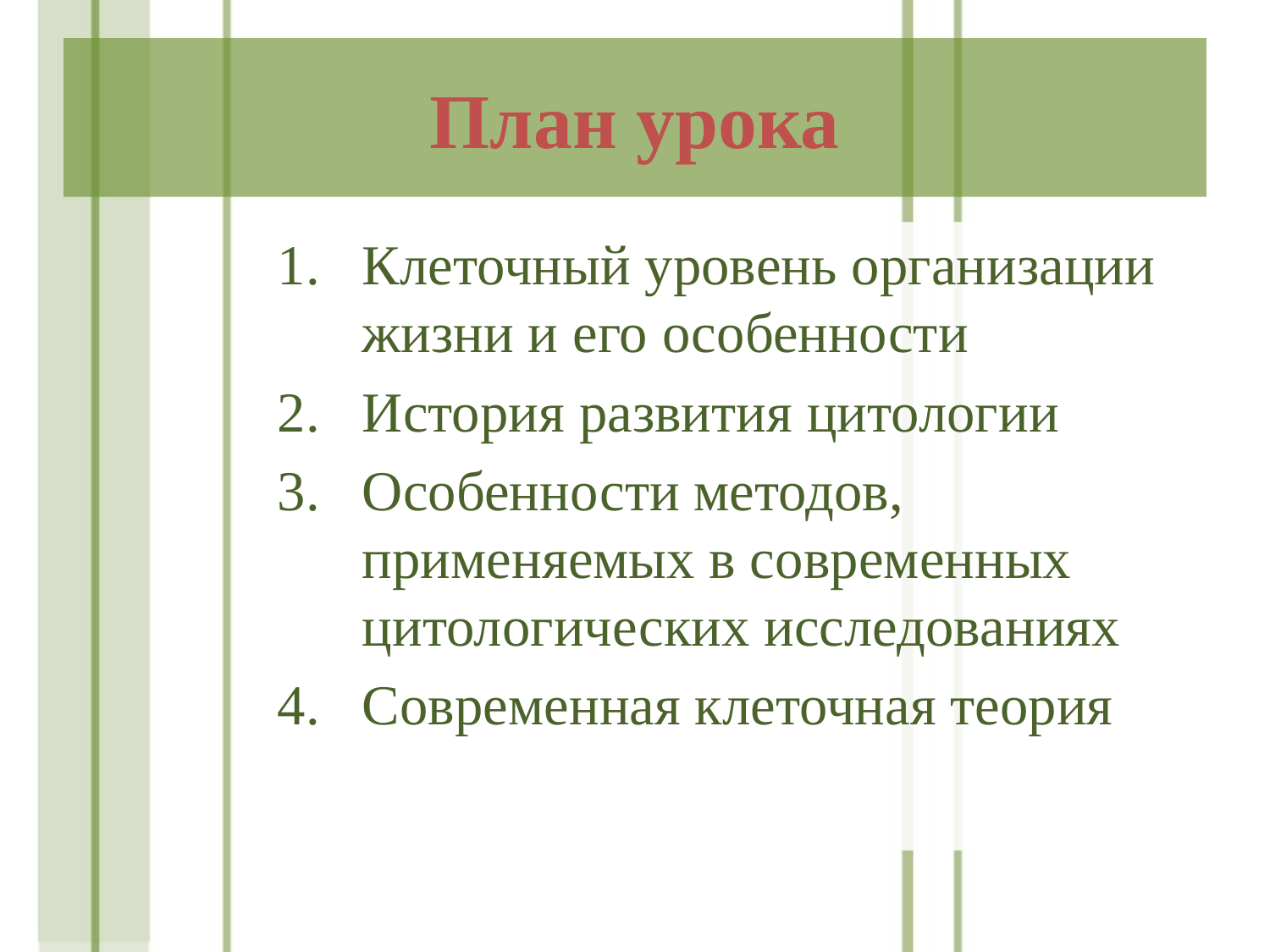

# План урока
Клеточный уровень организации жизни и его особенности
История развития цитологии
Особенности методов, применяемых в современных цитологических исследованиях
Современная клеточная теория